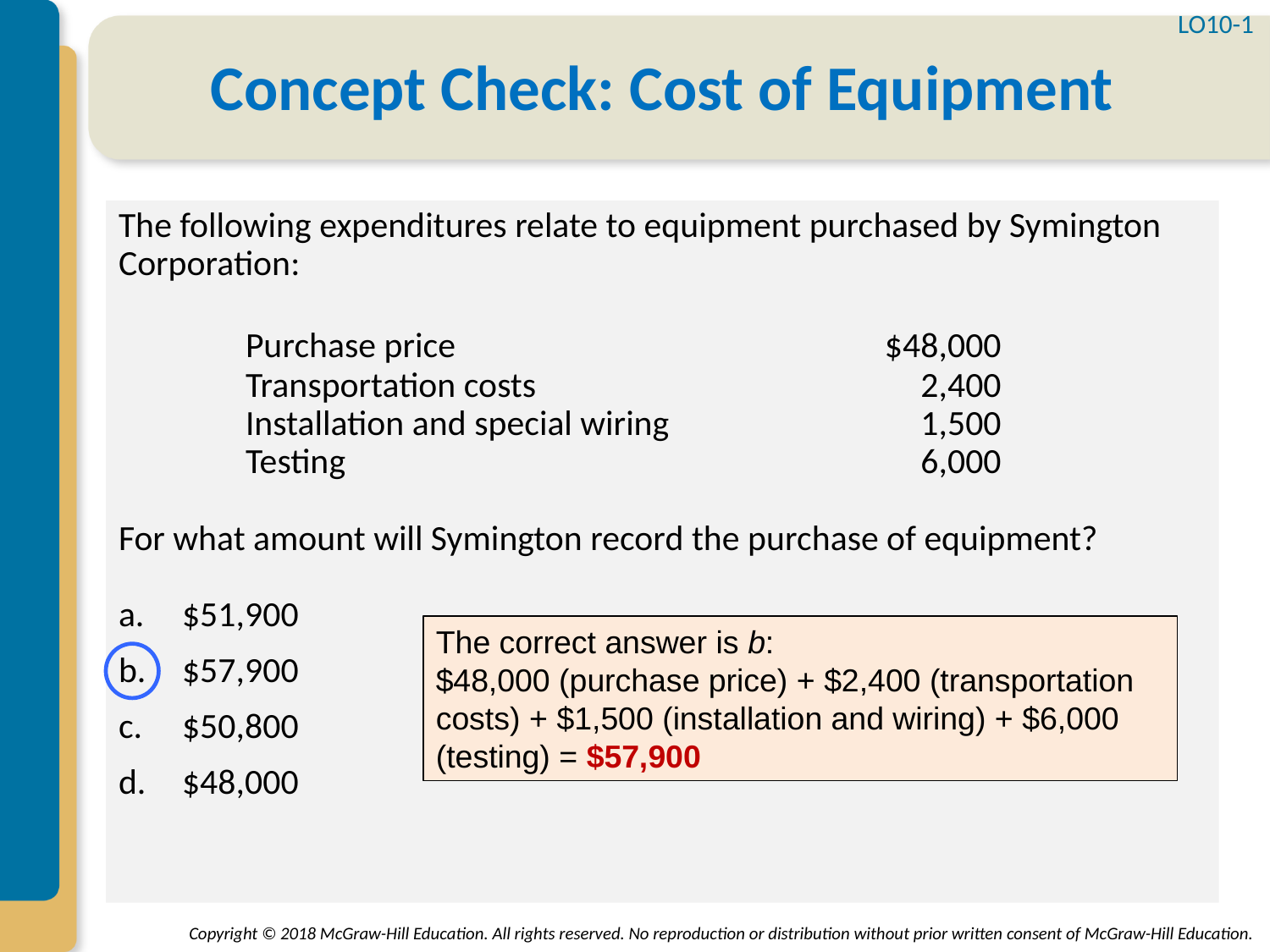

LO10-1
# Concept Check: Cost of Equipment
The following expenditures relate to equipment purchased by Symington Corporation:

	Purchase price			                $48,000
	Transportation costs	    		     2,400
	Installation and special wiring		     1,500
	Testing			    		     6,000

For what amount will Symington record the purchase of equipment?
$51,900
$57,900
$50,800
$48,000

The correct answer is b:
$48,000 (purchase price) + $2,400 (transportation costs) + $1,500 (installation and wiring) + $6,000 (testing) = $57,900